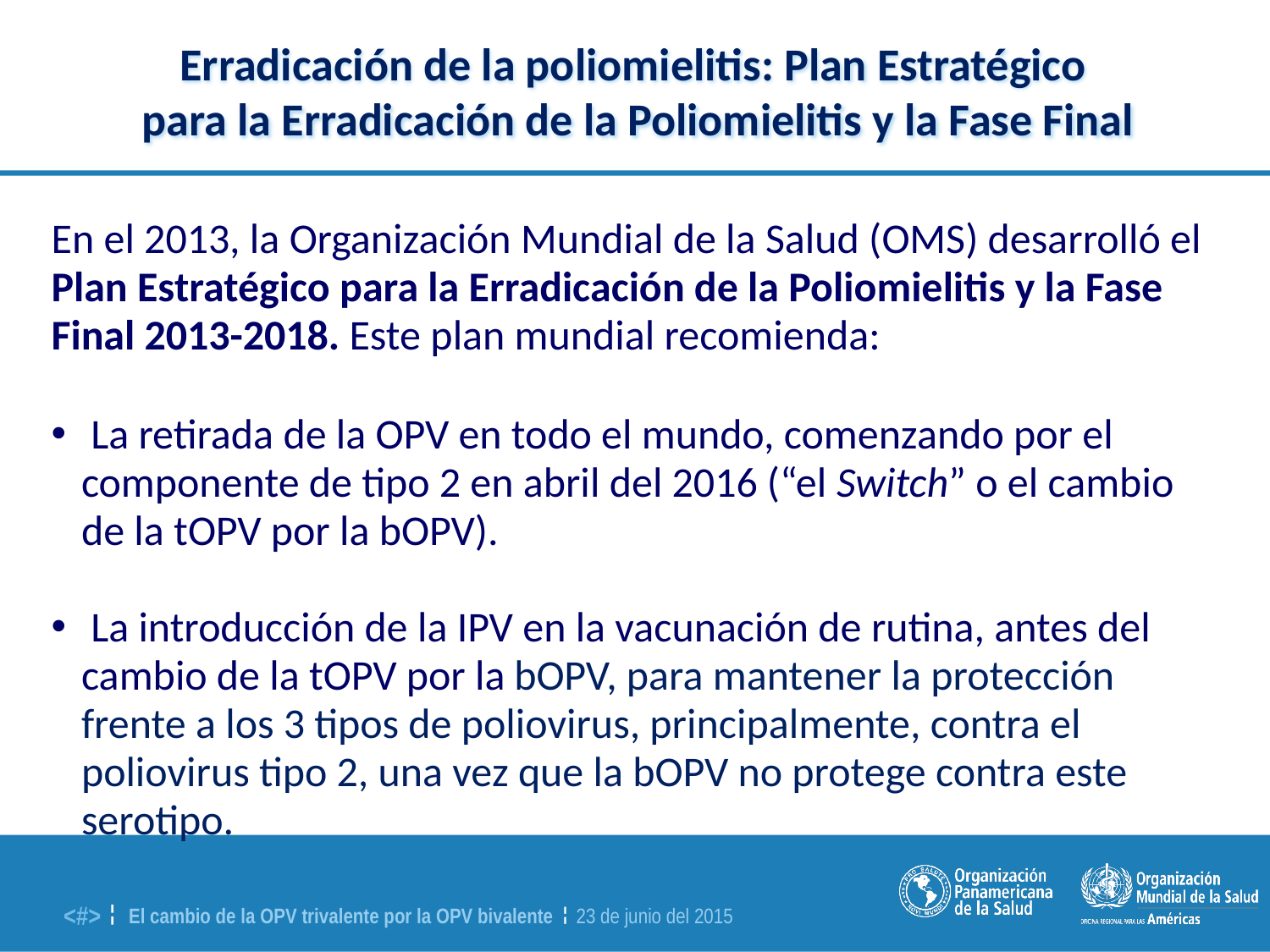

Erradicación de la poliomielitis: Plan Estratégico
para la Erradicación de la Poliomielitis y la Fase Final
En el 2013, la Organización Mundial de la Salud (OMS) desarrolló el Plan Estratégico para la Erradicación de la Poliomielitis y la Fase Final 2013-2018. Este plan mundial recomienda:
 La retirada de la OPV en todo el mundo, comenzando por el componente de tipo 2 en abril del 2016 (“el Switch” o el cambio de la tOPV por la bOPV).

 La introducción de la IPV en la vacunación de rutina, antes del cambio de la tOPV por la bOPV, para mantener la protección frente a los 3 tipos de poliovirus, principalmente, contra el poliovirus tipo 2, una vez que la bOPV no protege contra este serotipo.